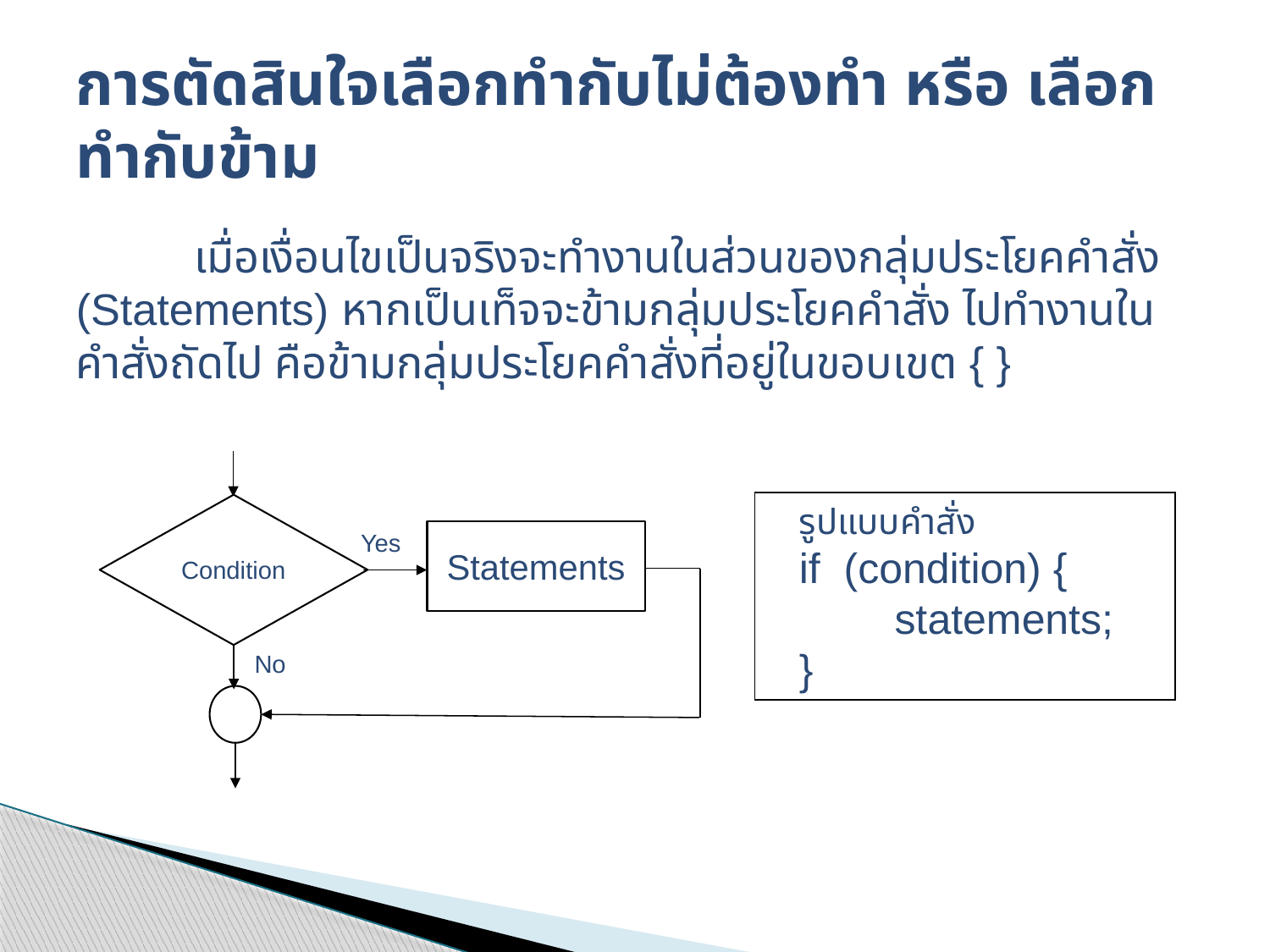

# การตัดสินใจเลือกทำกับไม่ต้องทำ หรือ เลือกทำกับข้าม
	เมื่อเงื่อนไขเป็นจริงจะทำงานในส่วนของกลุ่มประโยคคำสั่ง (Statements) หากเป็นเท็จจะข้ามกลุ่มประโยคคำสั่ง ไปทำงานในคำสั่งถัดไป คือข้ามกลุ่มประโยคคำสั่งที่อยู่ในขอบเขต { }
Condition
Yes
No
Statements

รูปแบบคำสั่ง
if  (condition) {
	statements;
}